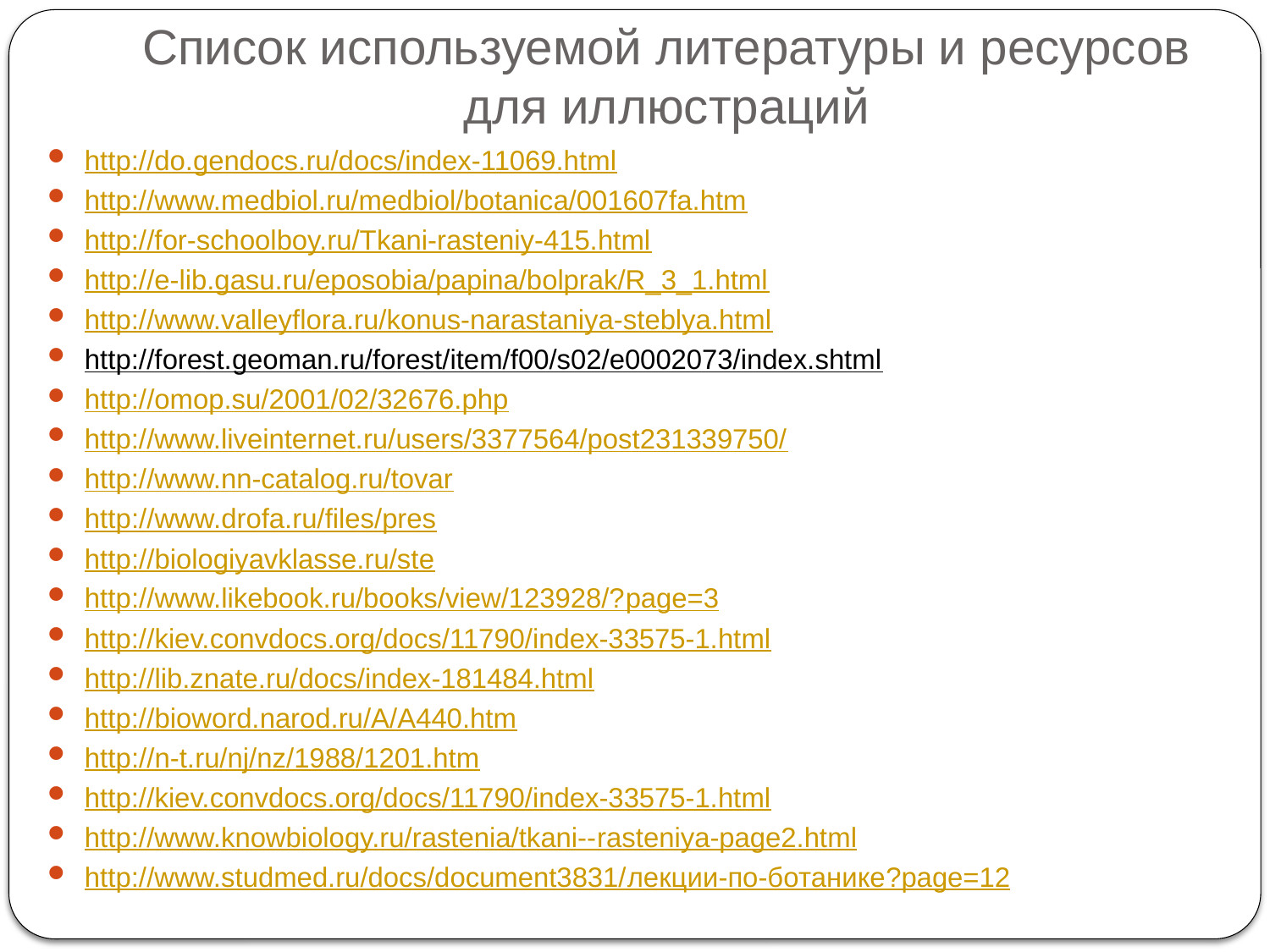

# Список используемой литературы и ресурсов для иллюстраций
http://do.gendocs.ru/docs/index-11069.html
http://www.medbiol.ru/medbiol/botanica/001607fa.htm
http://for-schoolboy.ru/Tkani-rasteniy-415.html
http://e-lib.gasu.ru/eposobia/papina/bolprak/R_3_1.html
http://www.valleyflora.ru/konus-narastaniya-steblya.html
http://forest.geoman.ru/forest/item/f00/s02/e0002073/index.shtml
http://omop.su/2001/02/32676.php
http://www.liveinternet.ru/users/3377564/post231339750/
http://www.nn-catalog.ru/tovar
http://www.drofa.ru/files/pres
http://biologiyavklasse.ru/ste
http://www.likebook.ru/books/view/123928/?page=3
http://kiev.convdocs.org/docs/11790/index-33575-1.html
http://lib.znate.ru/docs/index-181484.html
http://bioword.narod.ru/A/A440.htm
http://n-t.ru/nj/nz/1988/1201.htm
http://kiev.convdocs.org/docs/11790/index-33575-1.html
http://www.knowbiology.ru/rastenia/tkani--rasteniya-page2.html
http://www.studmed.ru/docs/document3831/лекции-по-ботанике?page=12